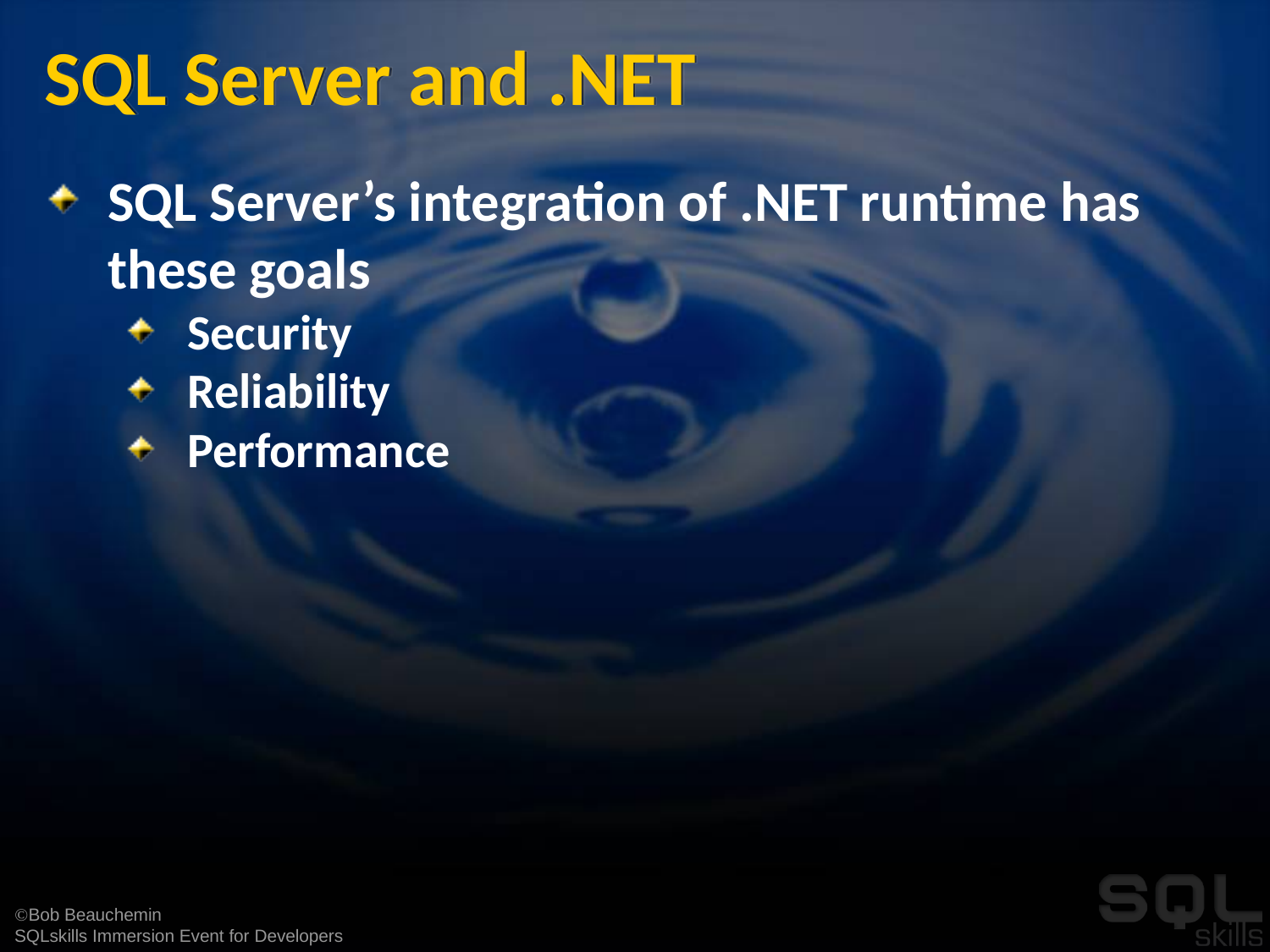

# SQL Server and .NET
SQL Server’s integration of .NET runtime has these goals
Security
Reliability
Performance